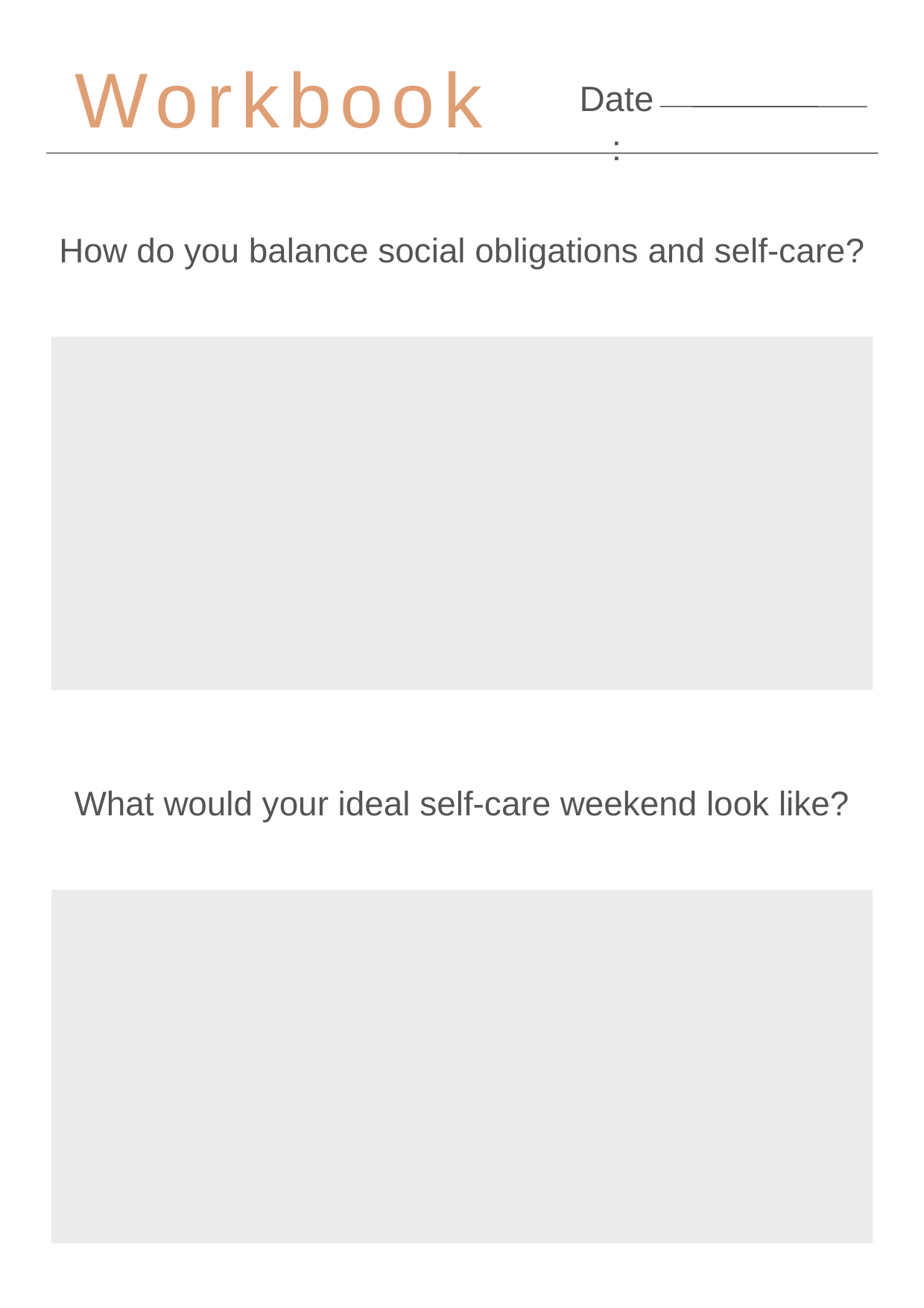

Workbook
Date:

How do you balance social obligations and self-care?

What would your ideal self-care weekend look like?